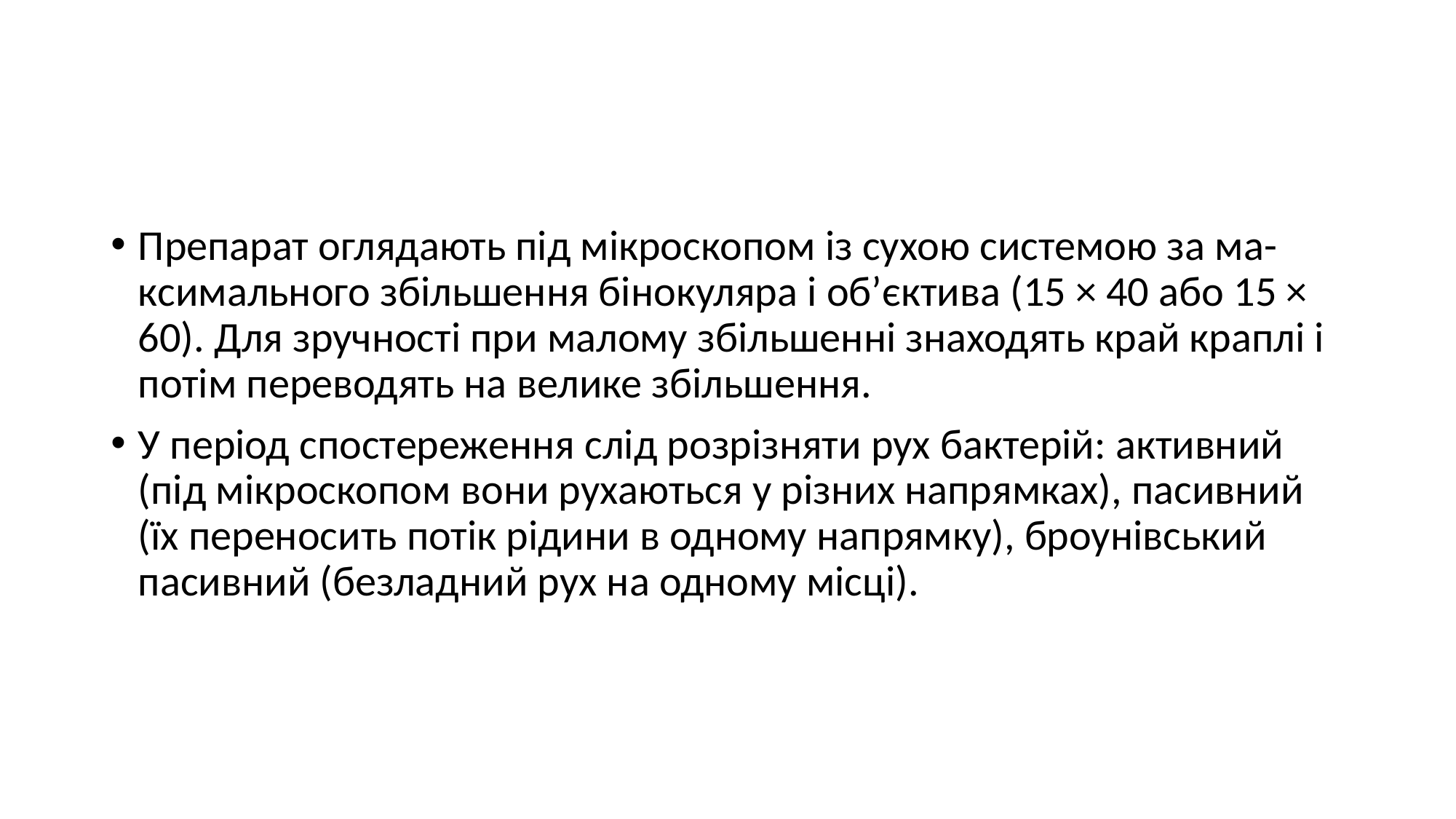

#
Препарат оглядають під мікроскопом із сухою системою за ма-ксимального збільшення бінокуляра і об’єктива (15 × 40 або 15 × 60). Для зручності при малому збільшенні знаходять край краплі і потім переводять на велике збільшення.
У період спостереження слід розрізняти рух бактерій: активний (під мікроскопом вони рухаються у різних напрямках), пасивний (їх переносить потік рідини в одному напрямку), броунівський пасивний (безладний рух на одному місці).